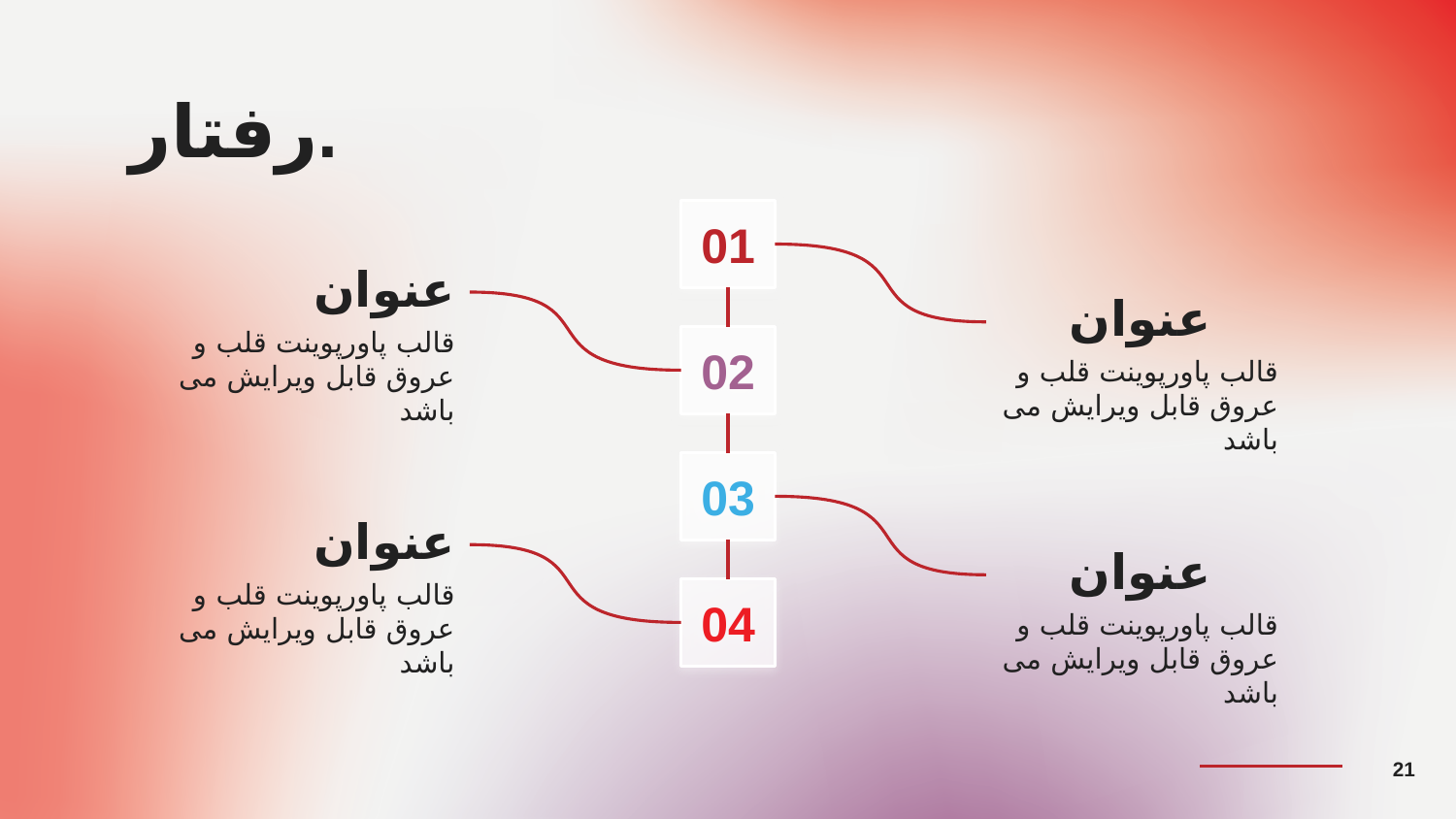

# رفتار.
01
عنوان
عنوان
قالب پاورپوینت قلب و عروق قابل ویرایش می باشد
02
قالب پاورپوینت قلب و عروق قابل ویرایش می باشد
03
عنوان
عنوان
قالب پاورپوینت قلب و عروق قابل ویرایش می باشد
04
قالب پاورپوینت قلب و عروق قابل ویرایش می باشد
21